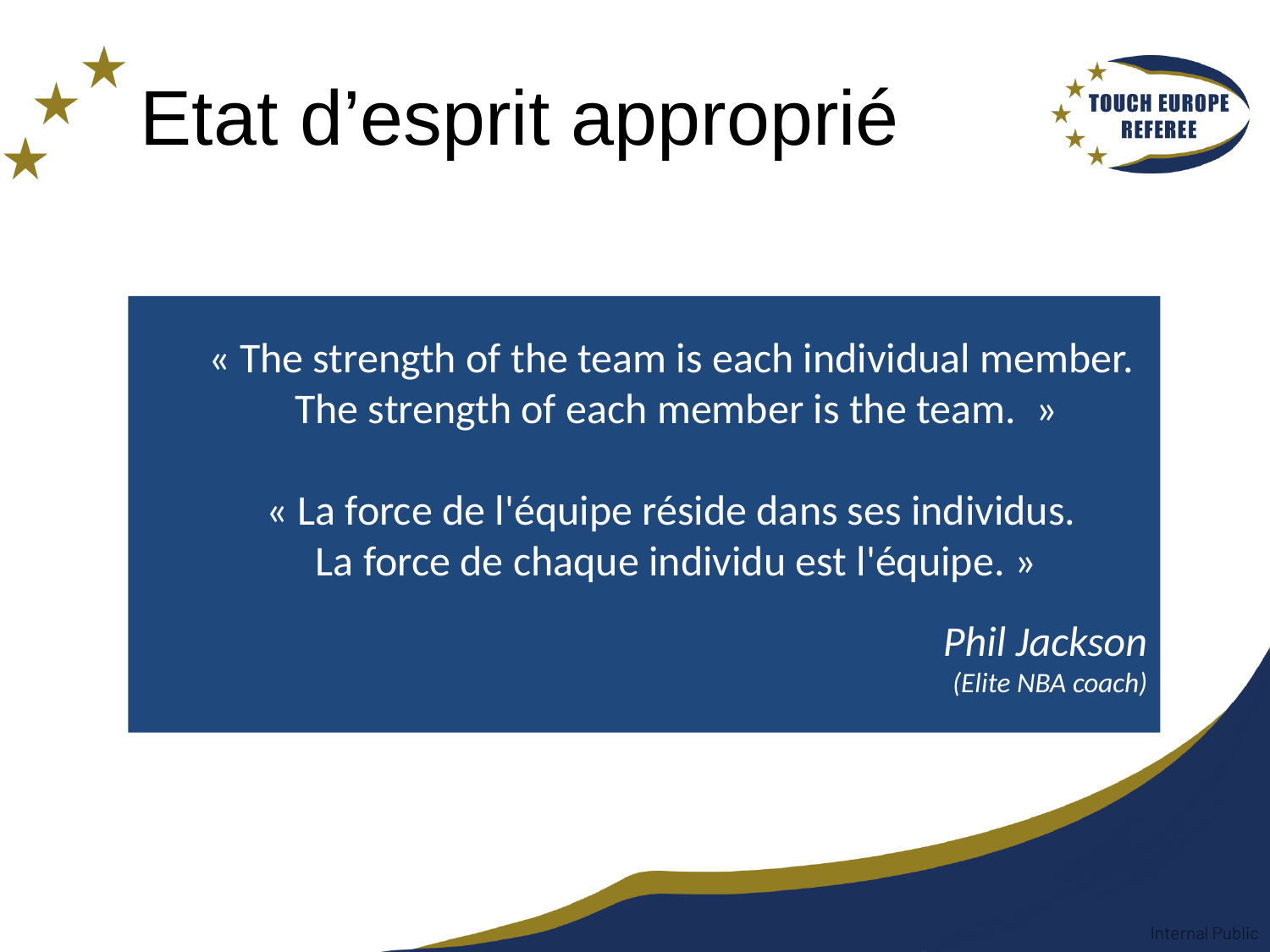

# Etat d’esprit approprié
« The strength of the team is each individual member.  The strength of each member is the team.  »

« La force de l'équipe réside dans ses individus.
La force de chaque individu est l'équipe. »

                                                                             Phil Jackson
(Elite NBA coach)